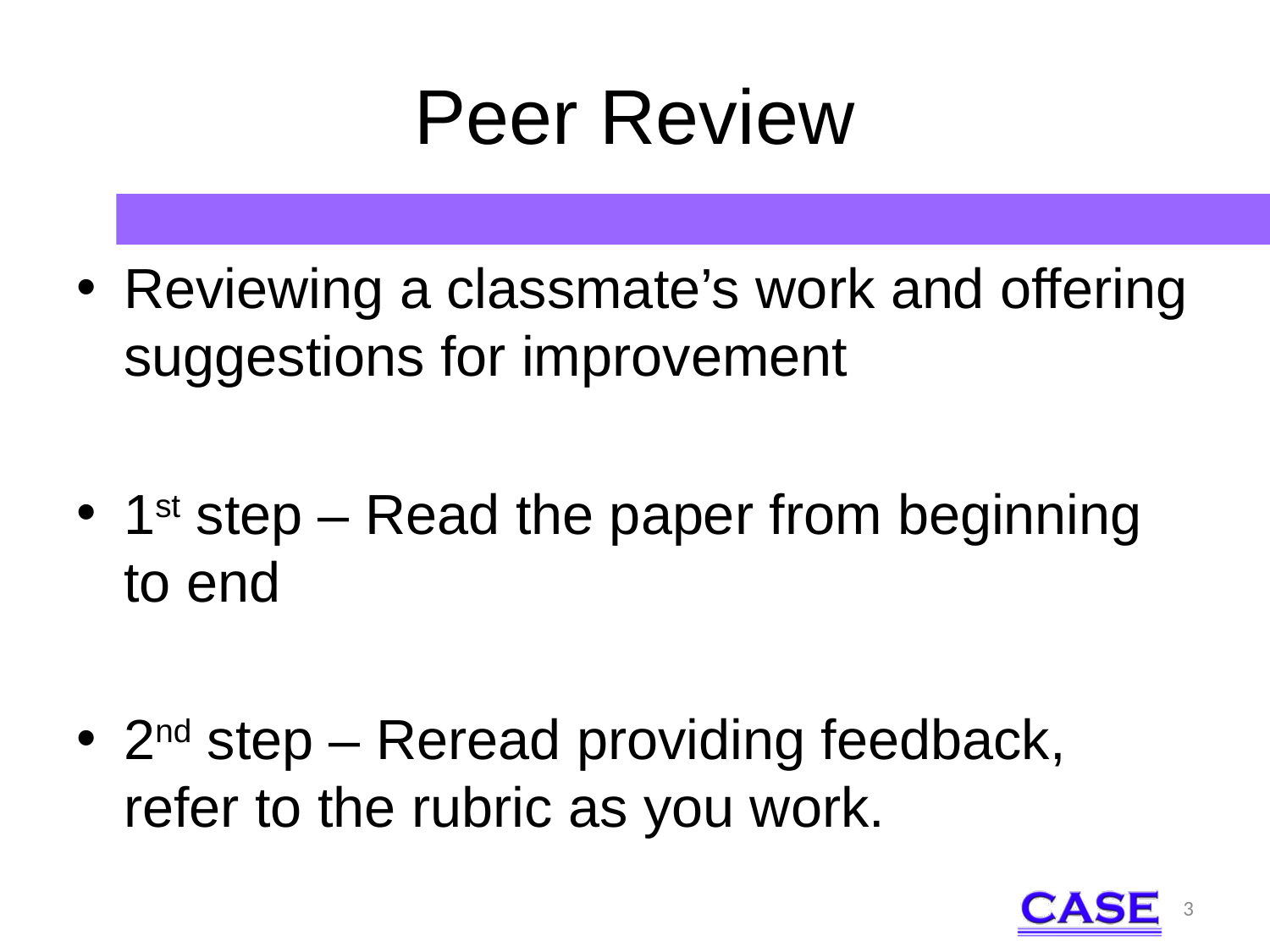

# Peer Review
Reviewing a classmate’s work and offering suggestions for improvement

1st step – Read the paper from beginning to end

2nd step – Reread providing feedback, refer to the rubric as you work.

3